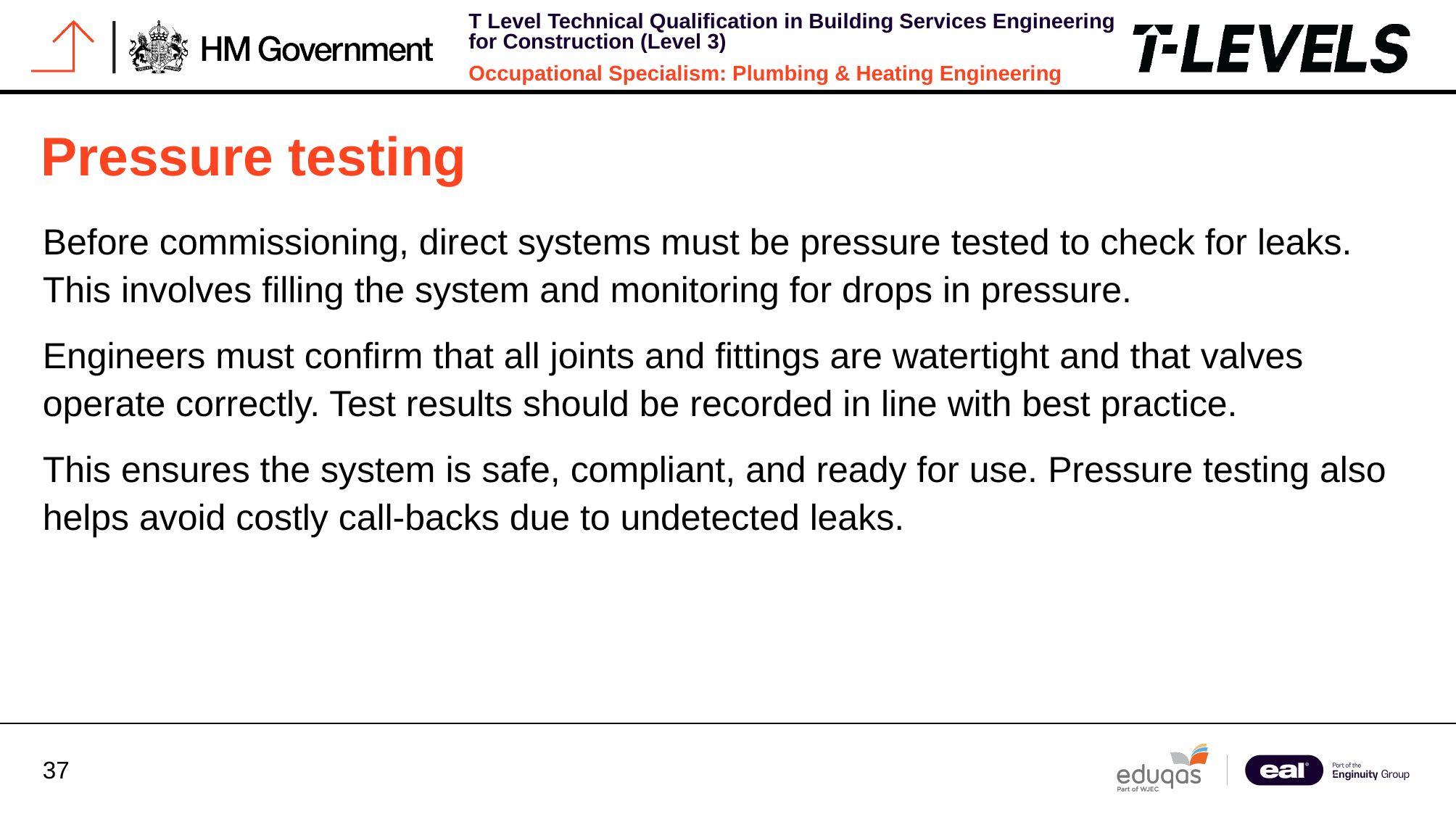

# Pressure testing
Before commissioning, direct systems must be pressure tested to check for leaks. This involves filling the system and monitoring for drops in pressure.
Engineers must confirm that all joints and fittings are watertight and that valves operate correctly. Test results should be recorded in line with best practice.
This ensures the system is safe, compliant, and ready for use. Pressure testing also helps avoid costly call-backs due to undetected leaks.